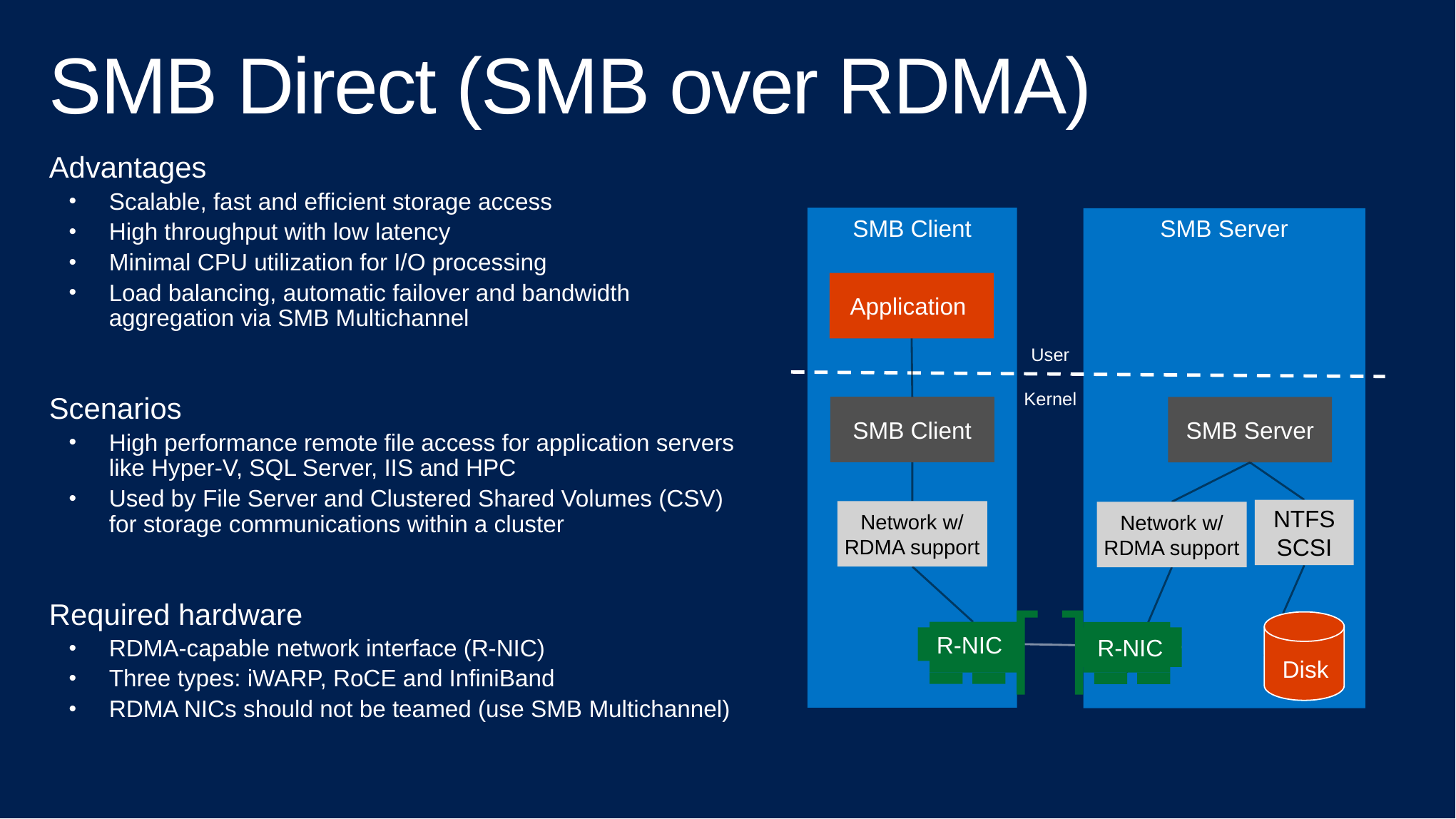

# SMB Direct (SMB over RDMA)
Advantages
Scalable, fast and efficient storage access
High throughput with low latency
Minimal CPU utilization for I/O processing
Load balancing, automatic failover and bandwidth aggregation via SMB Multichannel

Scenarios
High performance remote file access for application servers like Hyper-V, SQL Server, IIS and HPC
Used by File Server and Clustered Shared Volumes (CSV) for storage communications within a cluster

Required hardware
RDMA-capable network interface (R-NIC)
Three types: iWARP, RoCE and InfiniBand
RDMA NICs should not be teamed (use SMB Multichannel)
SMB Client
SMB Server
Application
User
Kernel
SMB Client
SMB Server
NTFS
SCSI
Network w/
RDMA support
Network w/
RDMA support

R-NIC

R-NIC

Disk